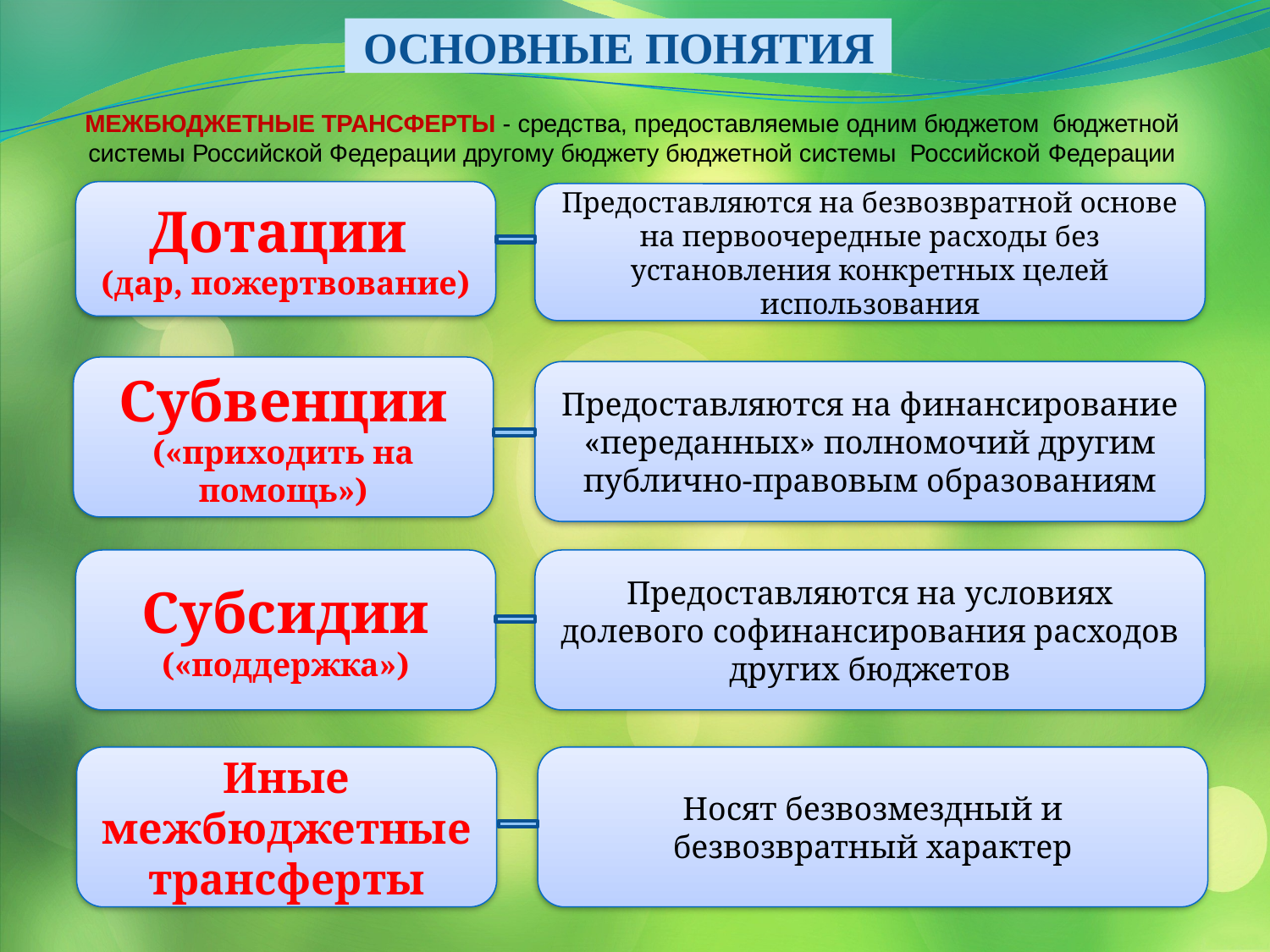

ОСНОВНЫЕ ПОНЯТИЯ
МЕЖБЮДЖЕТНЫЕ ТРАНСФЕРТЫ - средства, предоставляемые одним бюджетом  бюджетной системы Российской Федерации другому бюджету бюджетной системы  Российской Федерации
Дотации
(дар, пожертвование)
Предоставляются на безвозвратной основе на первоочередные расходы без установления конкретных целей использования

Субвенции
(«приходить на помощь»)
Предоставляются на финансирование «переданных» полномочий другим публично-правовым образованиям

Субсидии
(«поддержка»)
Предоставляются на условиях долевого софинансирования расходов других бюджетов

Иные межбюджетные трансферты
Носят безвозмездный и безвозвратный характер